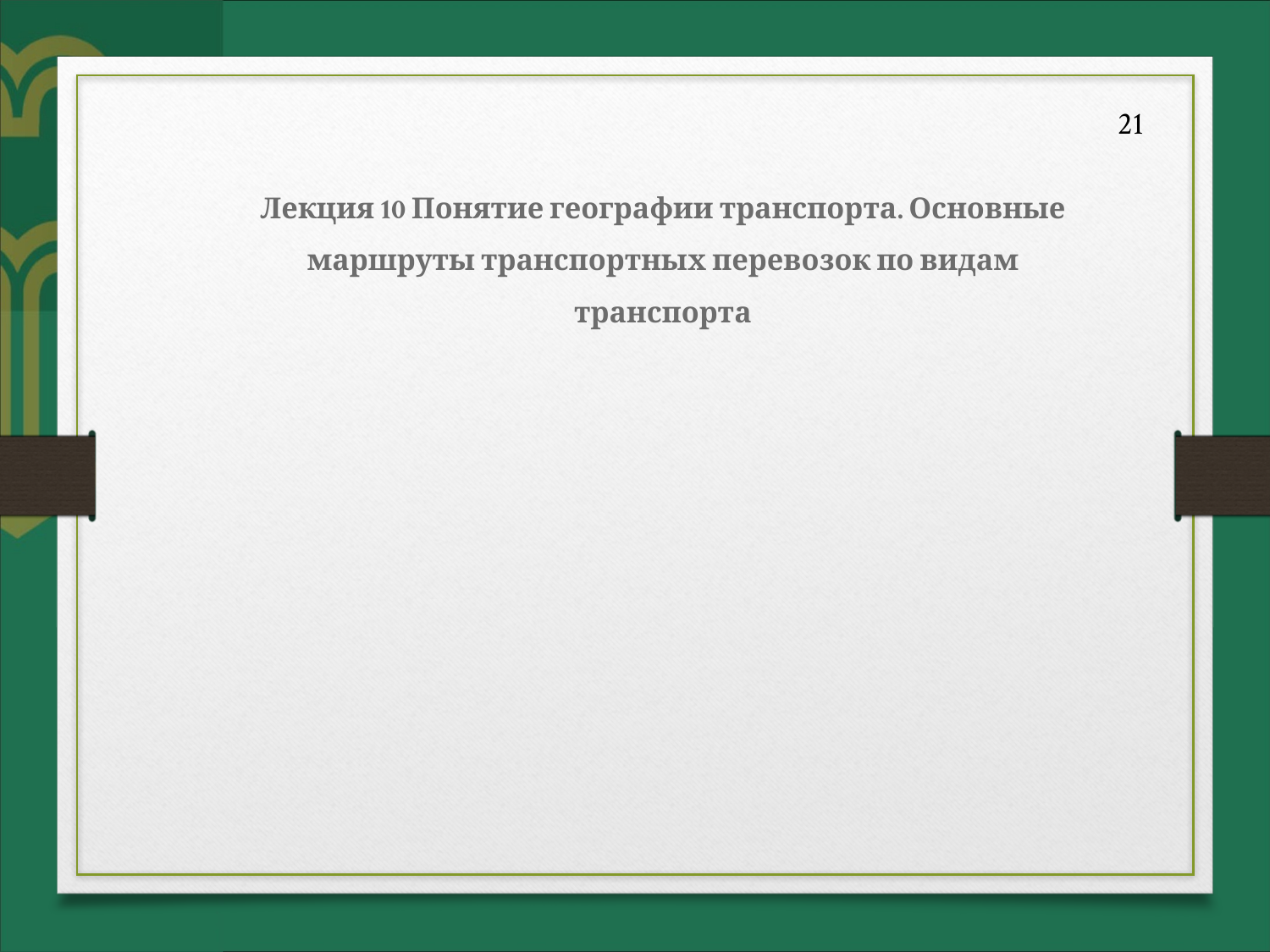

21
# Лекция 10 Понятие географии транспорта. Основные маршруты транспортных перевозок по видам транспорта